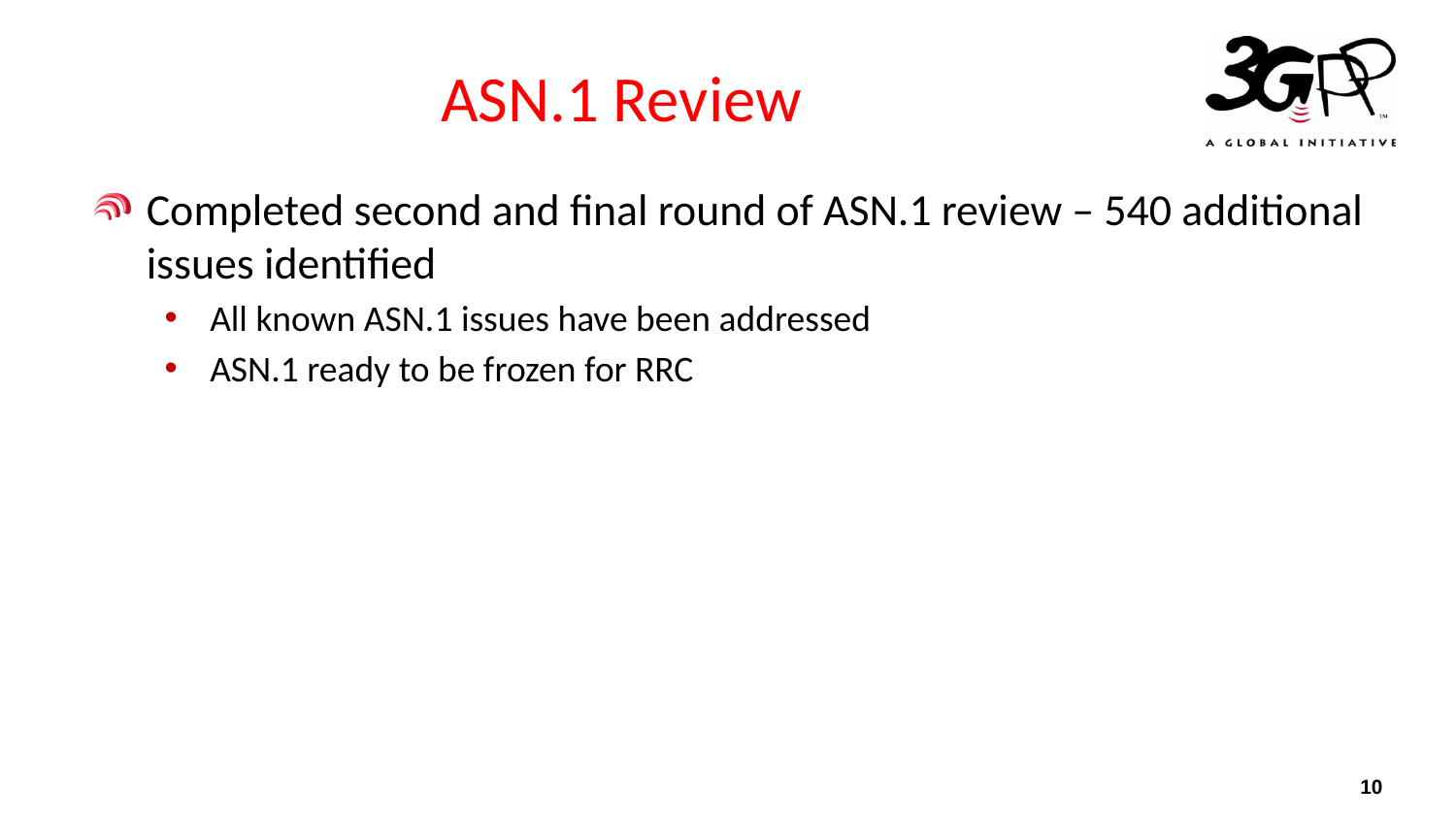

# ASN.1 Review
Completed second and final round of ASN.1 review – 540 additional issues identified
All known ASN.1 issues have been addressed
ASN.1 ready to be frozen for RRC